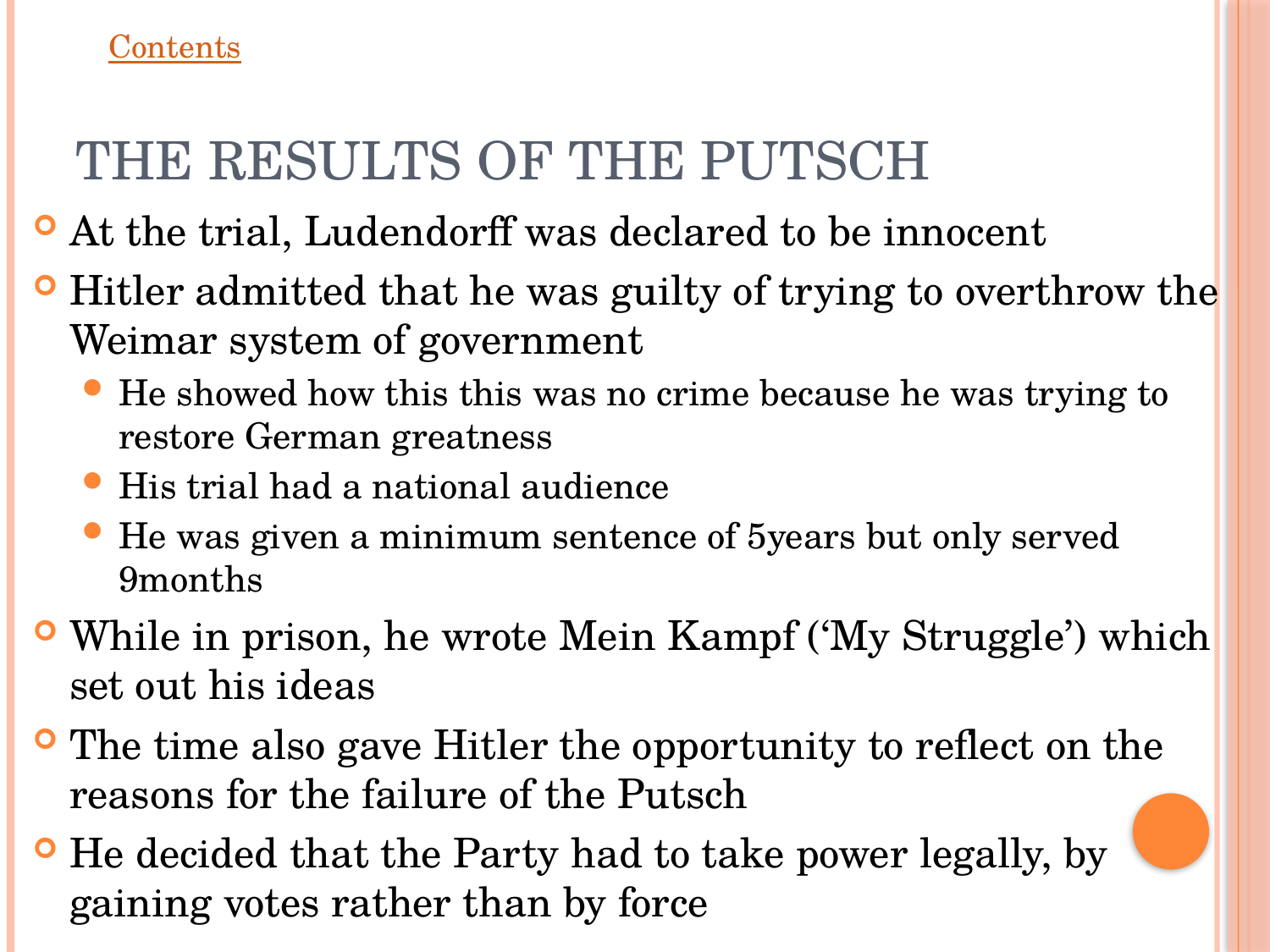

# The Results of the Putsch
At the trial, Ludendorff was declared to be innocent
Hitler admitted that he was guilty of trying to overthrow the Weimar system of government
He showed how this this was no crime because he was trying to restore German greatness
His trial had a national audience
He was given a minimum sentence of 5years but only served 9months
While in prison, he wrote Mein Kampf (‘My Struggle’) which set out his ideas
The time also gave Hitler the opportunity to reflect on the reasons for the failure of the Putsch
He decided that the Party had to take power legally, by gaining votes rather than by force